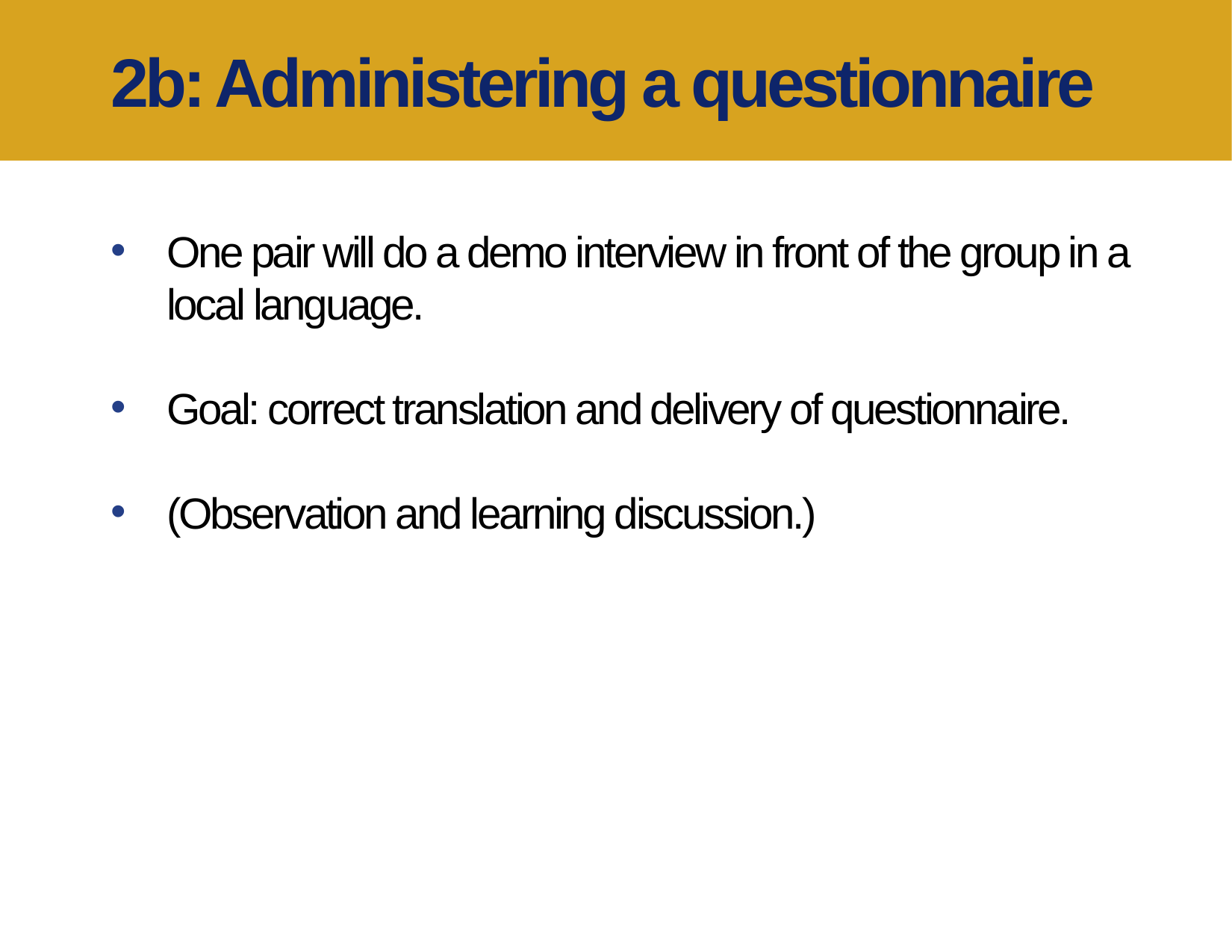

2b: Administering a questionnaire
One pair will do a demo interview in front of the group in a local language.

Goal: correct translation and delivery of questionnaire.

(Observation and learning discussion.)